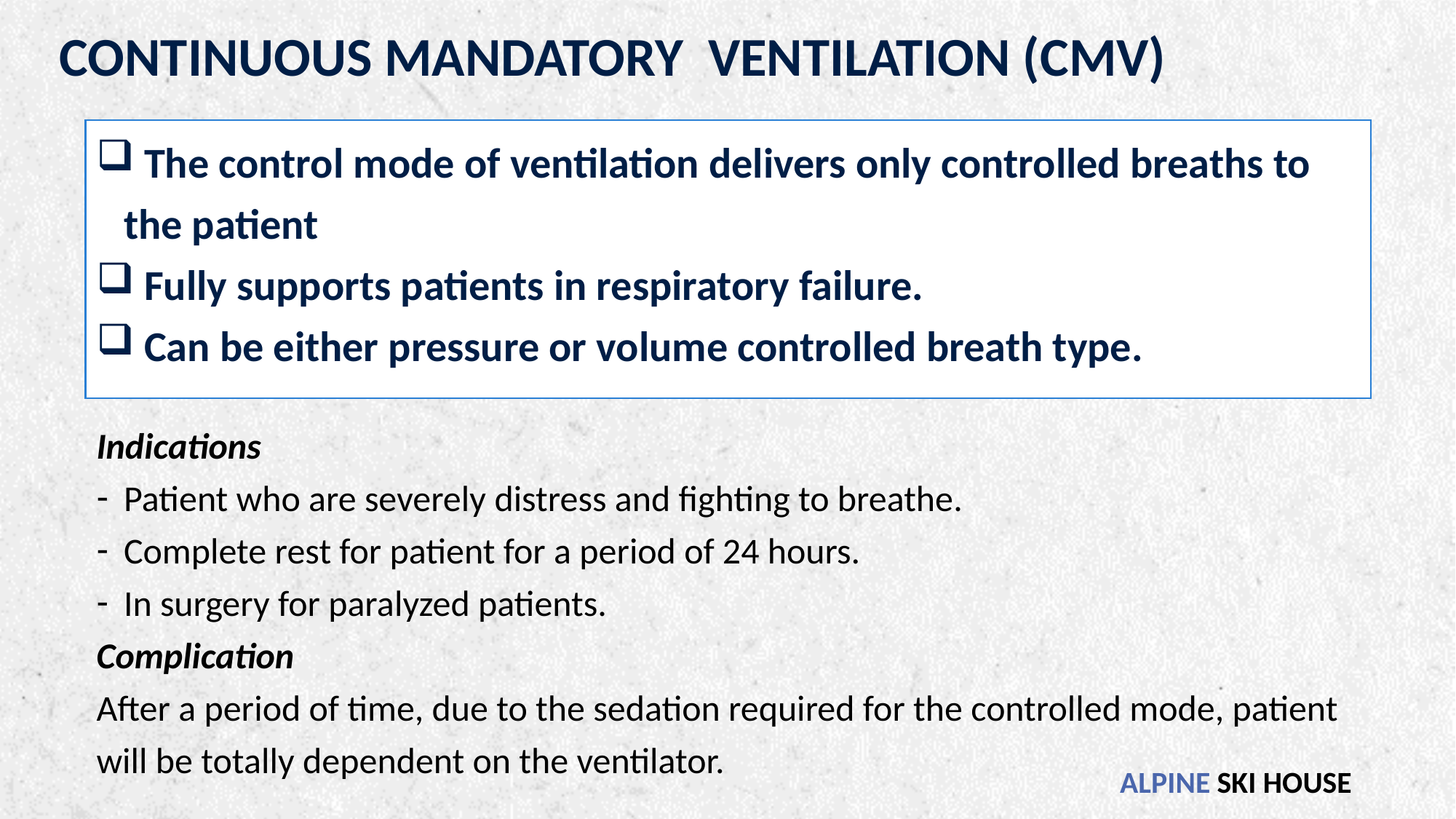

# Continuous Mandatory  Ventilation (CMV)
 The control mode of ventilation delivers only controlled breaths to the patient
 Fully supports patients in respiratory failure.
 Can be either pressure or volume controlled breath type.

Indications
Patient who are severely distress and fighting to breathe.
Complete rest for patient for a period of 24 hours.
In surgery for paralyzed patients.
Complication
After a period of time, due to the sedation required for the controlled mode, patient will be totally dependent on the ventilator.